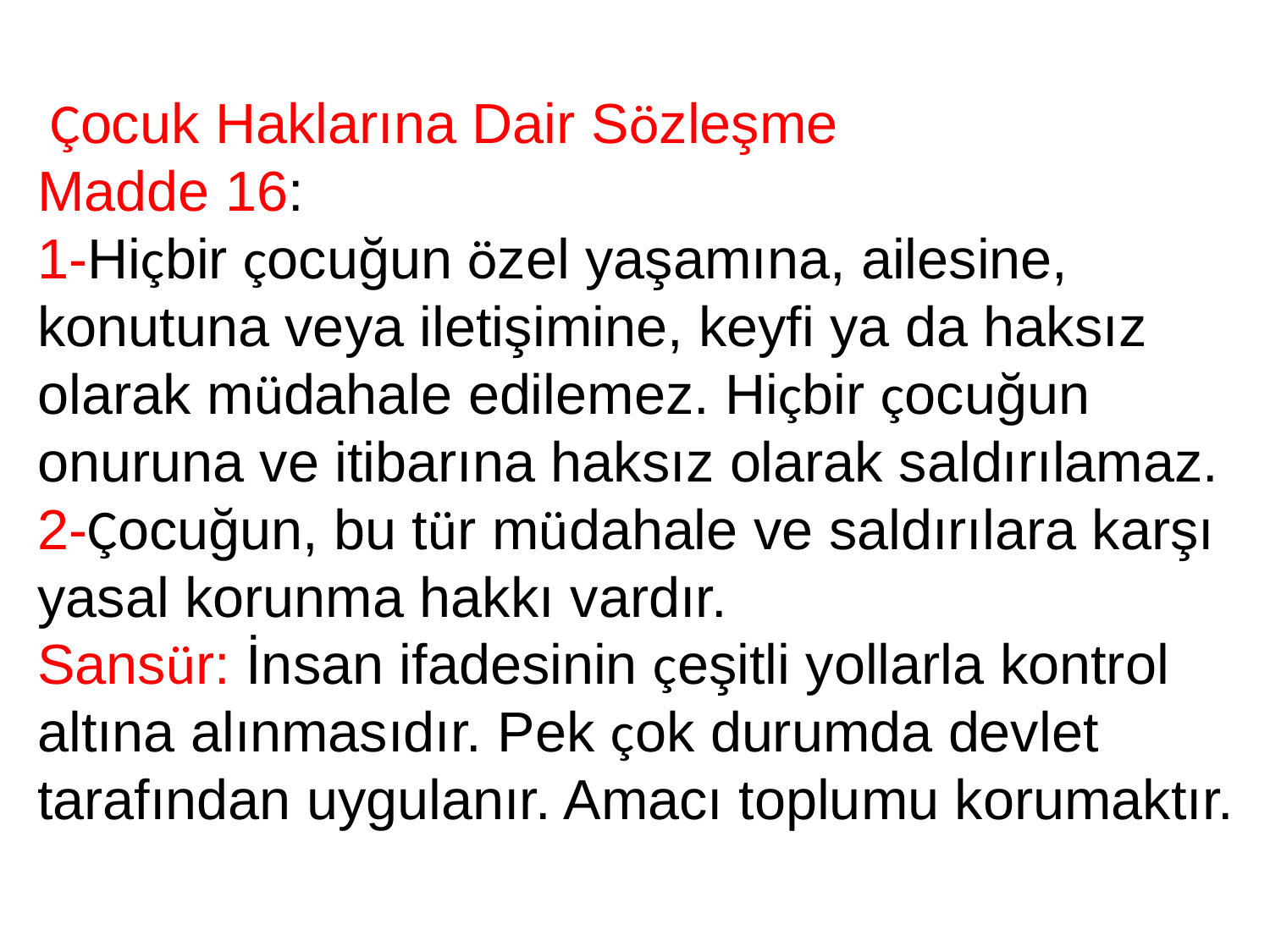

Çocuk Haklarına Dair Sözleşme
Madde 16:
1-Hiçbir çocuğun özel yaşamına, ailesine, konutuna veya iletişimine, keyfi ya da haksız olarak müdahale edilemez. Hiçbir çocuğun onuruna ve itibarına haksız olarak saldırılamaz.
2-Çocuğun, bu tür müdahale ve saldırılara karşı yasal korunma hakkı vardır.
Sansür: İnsan ifadesinin çeşitli yollarla kontrol altına alınmasıdır. Pek çok durumda devlet tarafından uygulanır. Amacı toplumu korumaktır.